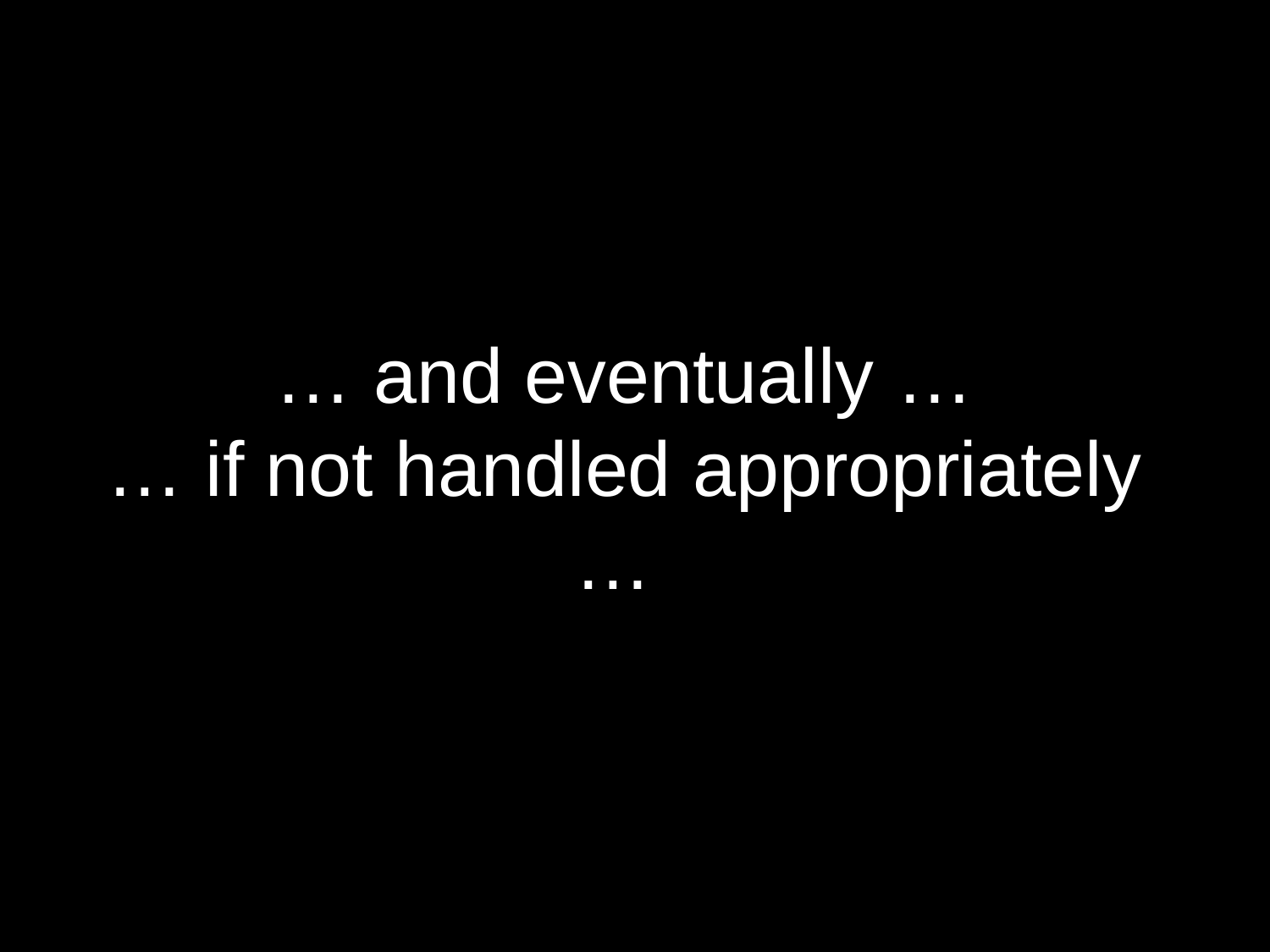

# … and eventually … … if not handled appropriately …